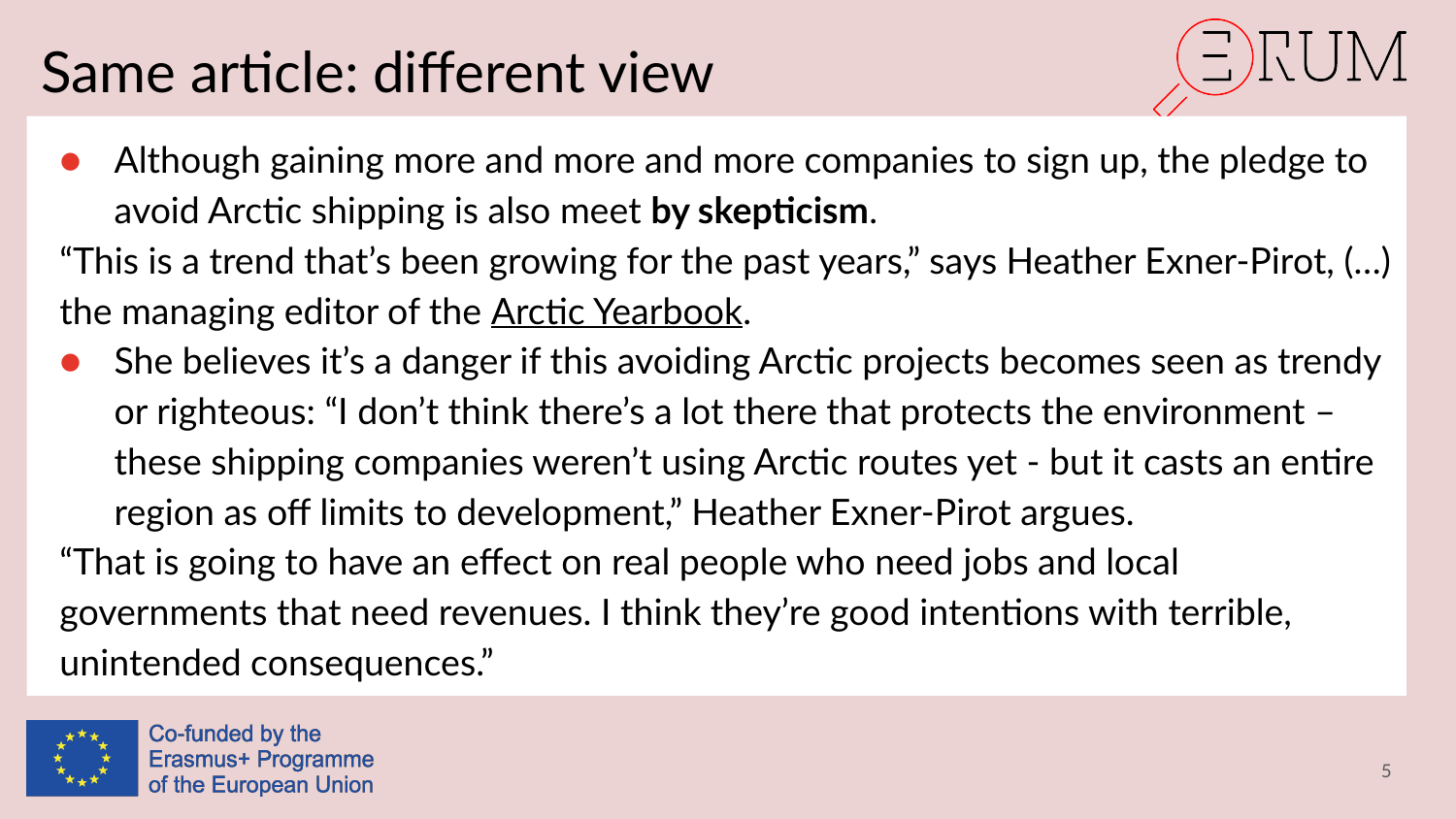

# Same article: different view
Although gaining more and more and more companies to sign up, the pledge to avoid Arctic shipping is also meet by skepticism.
“This is a trend that’s been growing for the past years,” says Heather Exner-Pirot, (…) the managing editor of the Arctic Yearbook.
She believes it’s a danger if this avoiding Arctic projects becomes seen as trendy or righteous: “I don’t think there’s a lot there that protects the environment – these shipping companies weren’t using Arctic routes yet - but it casts an entire region as off limits to development,” Heather Exner-Pirot argues.
“That is going to have an effect on real people who need jobs and local governments that need revenues. I think they’re good intentions with terrible, unintended consequences.”

5